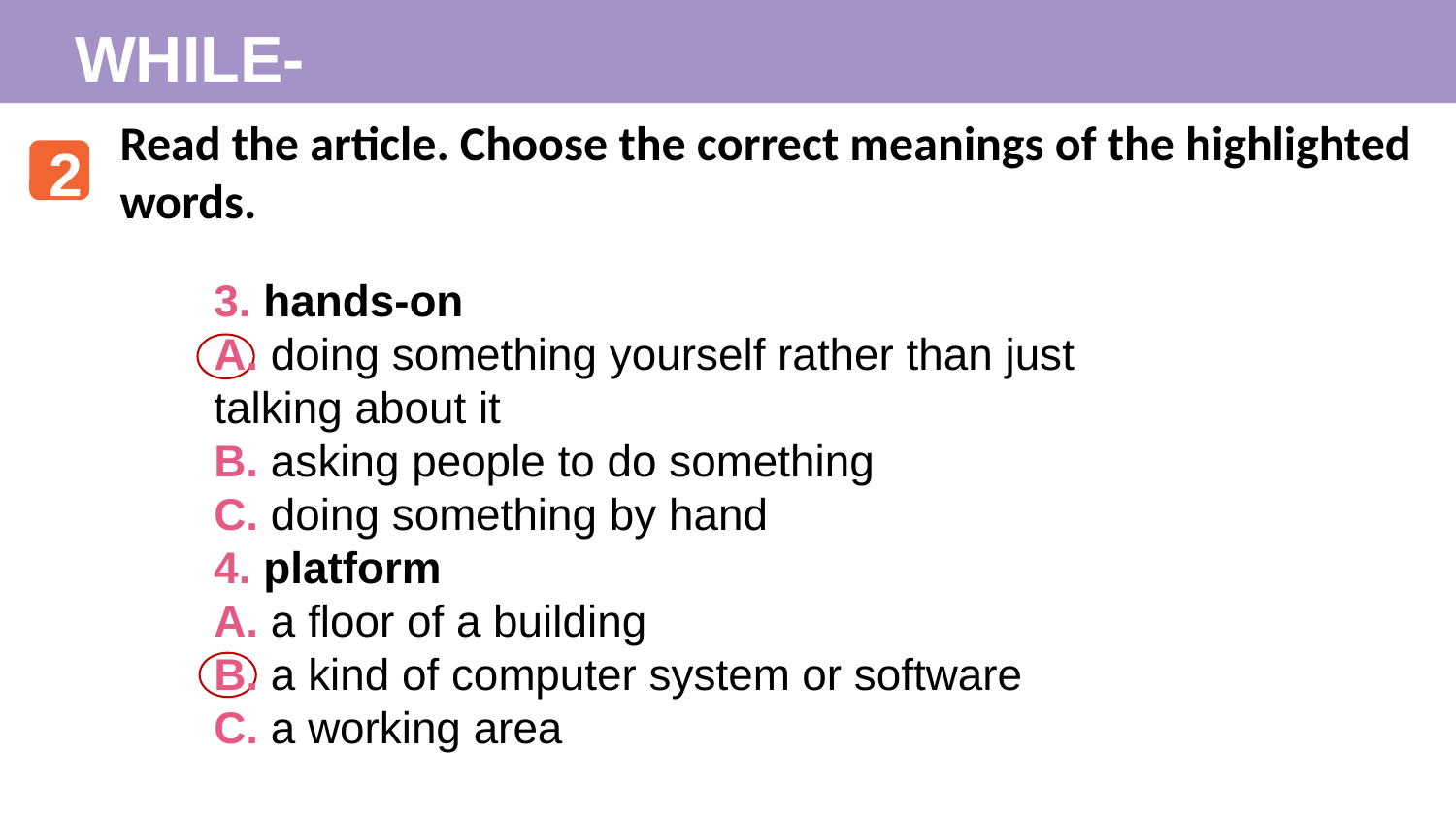

WHILE-READING
Read the article. Choose the correct meanings of the highlighted words.
2

3. hands-on
A. doing something yourself rather than just talking about it
B. asking people to do something
C. doing something by hand
4. platform
A. a floor of a building
B. a kind of computer system or software
C. a working area